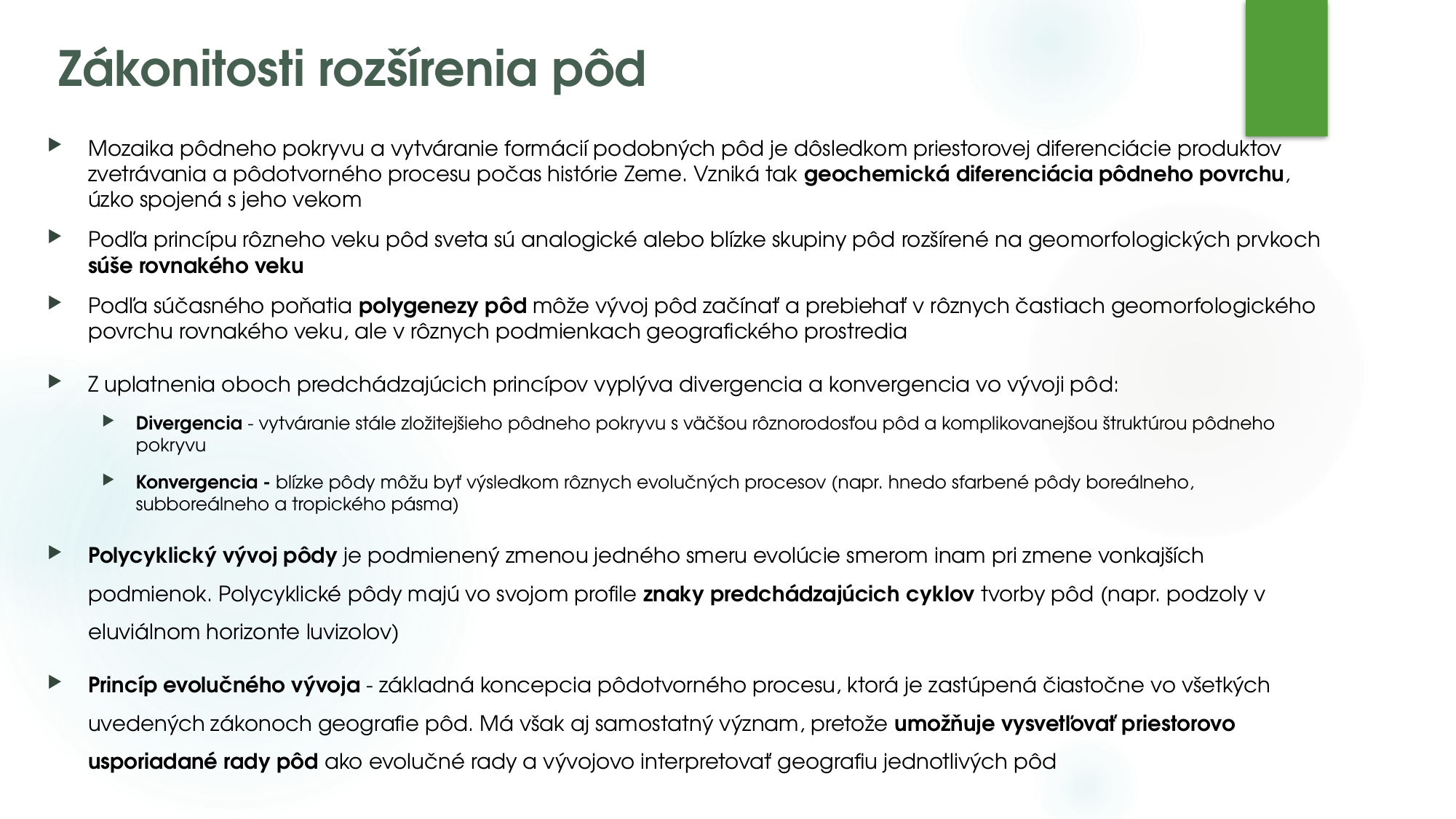

# Zákonitosti rozšírenia pôd
Mozaika pôdneho pokryvu a vytváranie formácií podobných pôd je dôsledkom priestorovej diferenciácie produktov zvetrávania a pôdotvorného procesu počas histórie Zeme. Vzniká tak geochemická diferenciácia pôdneho povrchu, úzko spojená s jeho vekom
Podľa princípu rôzneho veku pôd sveta sú analogické alebo blízke skupiny pôd rozšírené na geomorfologických prvkoch súše rovnakého veku
Podľa súčasného poňatia polygenezy pôd môže vývoj pôd začínať a prebiehať v rôznych častiach geomorfologického povrchu rovnakého veku, ale v rôznych podmienkach geografického prostredia
Z uplatnenia oboch predchádzajúcich princípov vyplýva divergencia a konvergencia vo vývoji pôd:
Divergencia - vytváranie stále zložitejšieho pôdneho pokryvu s väčšou rôznorodosťou pôd a komplikovanejšou štruktúrou pôdneho pokryvu
Konvergencia - blízke pôdy môžu byť výsledkom rôznych evolučných procesov (napr. hnedo sfarbené pôdy boreálneho, subboreálneho a tropického pásma)
Polycyklický vývoj pôdy je podmienený zmenou jedného smeru evolúcie smerom inam pri zmene vonkajších podmienok. Polycyklické pôdy majú vo svojom profile znaky predchádzajúcich cyklov tvorby pôd (napr. podzoly v eluviálnom horizonte luvizolov)
Princíp evolučného vývoja - základná koncepcia pôdotvorného procesu, ktorá je zastúpená čiastočne vo všetkých uvedených zákonoch geografie pôd. Má však aj samostatný význam, pretože umožňuje vysvetľovať priestorovo usporiadané rady pôd ako evolučné rady a vývojovo interpretovať geografiu jednotlivých pôd